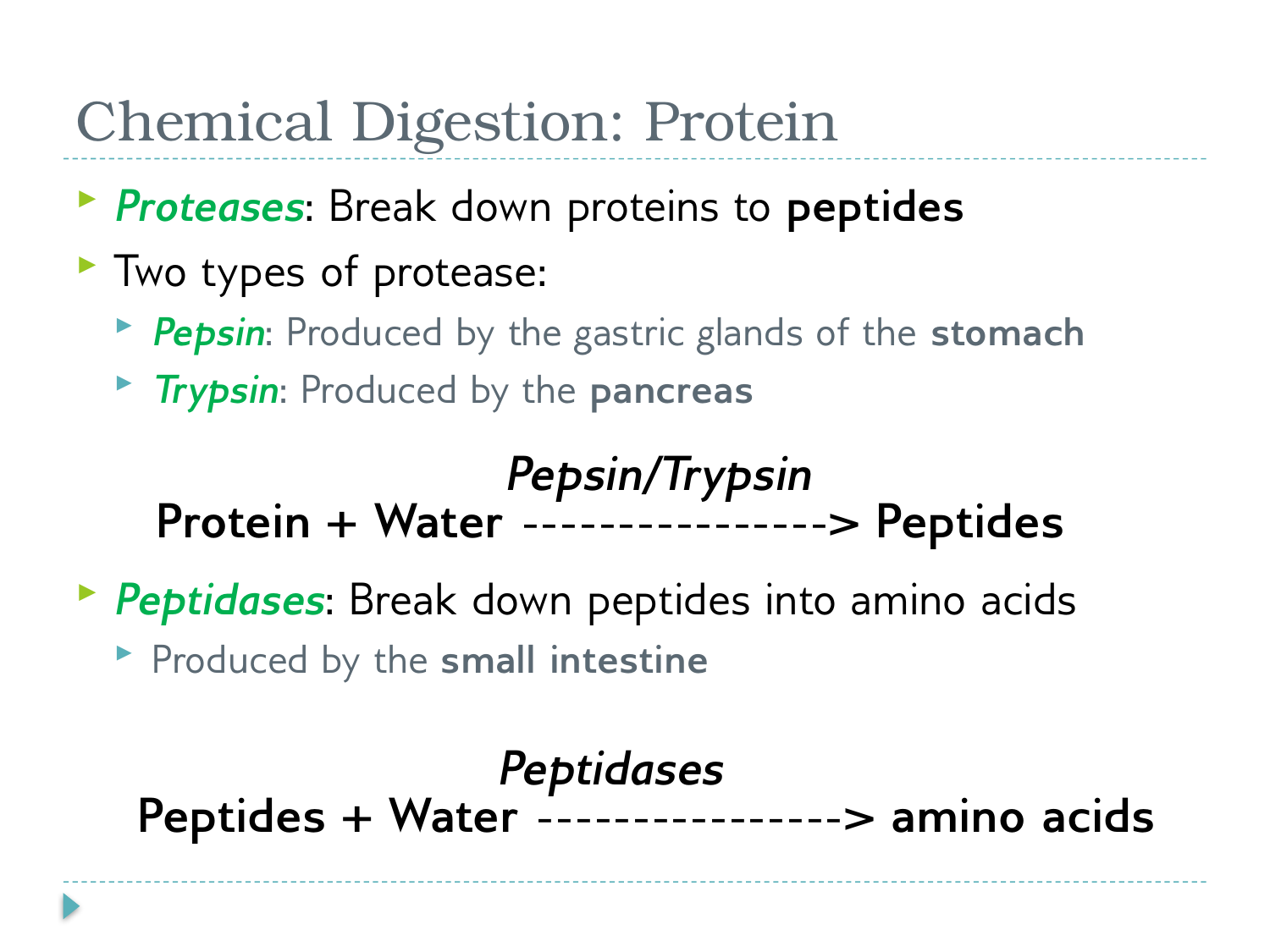

# Chemical Digestion: Protein
Proteases: Break down proteins to peptides
Two types of protease:
Pepsin: Produced by the gastric glands of the stomach
Trypsin: Produced by the pancreas

Peptidases: Break down peptides into amino acids
Produced by the small intestine
 		         Pepsin/Trypsin
Protein + Water ----------------> Peptides
 	                 Peptidases
Peptides + Water ----------------> amino acids